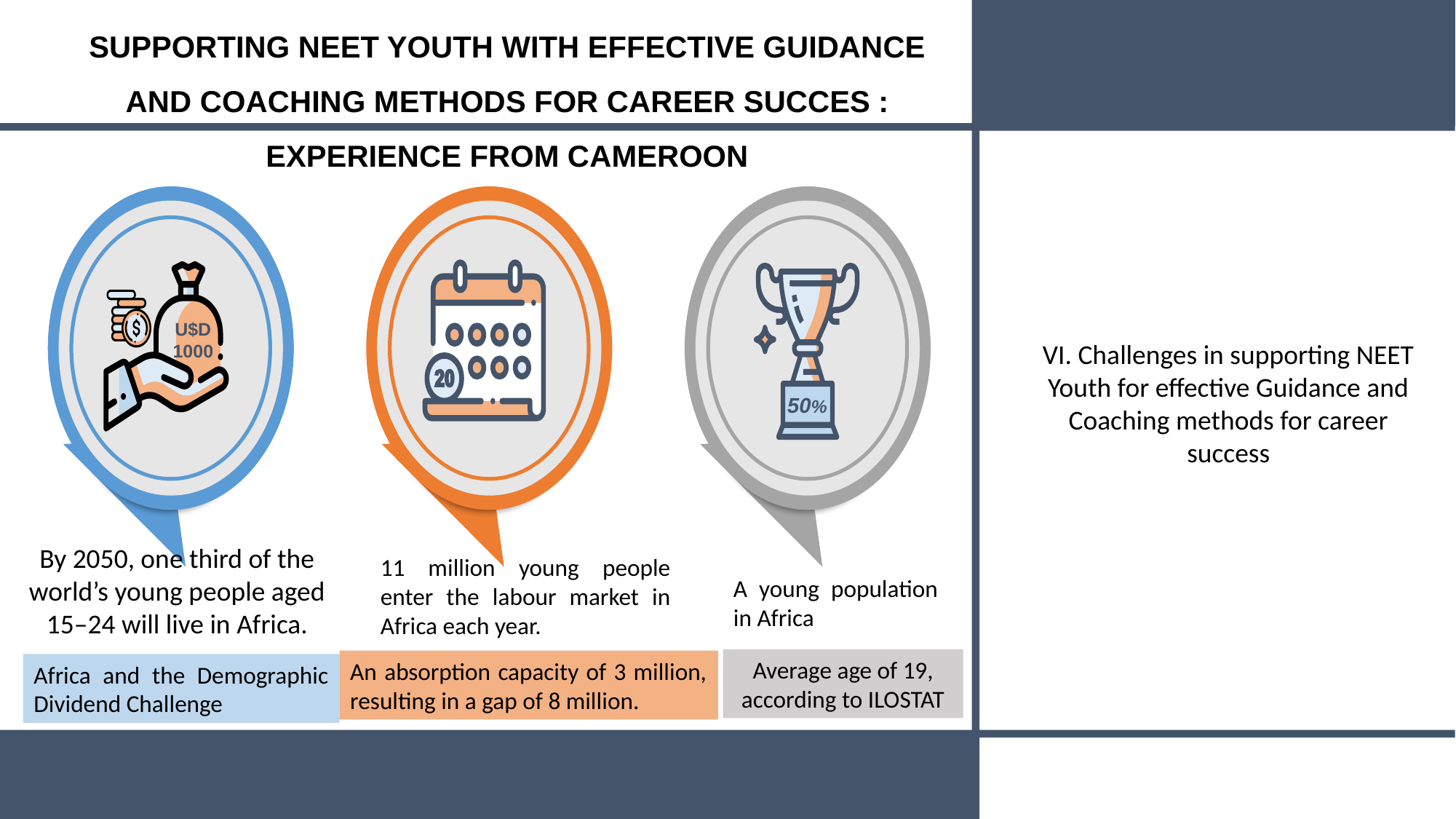

SUPPORTING NEET YOUTH WITH EFFECTIVE GUIDANCE AND COACHING METHODS FOR CAREER SUCCES : EXPERIENCE FROM CAMEROON

U$D
1000

50%
VI. Challenges in supporting NEET Youth for effective Guidance and Coaching methods for career success
By 2050, one third of the world’s young people aged 15–24 will live in Africa.
11 million young people enter the labour market in Africa each year.
A young population in Africa
Average age of 19, according to ILOSTAT
An absorption capacity of 3 million, resulting in a gap of 8 million.
Africa and the Demographic Dividend Challenge